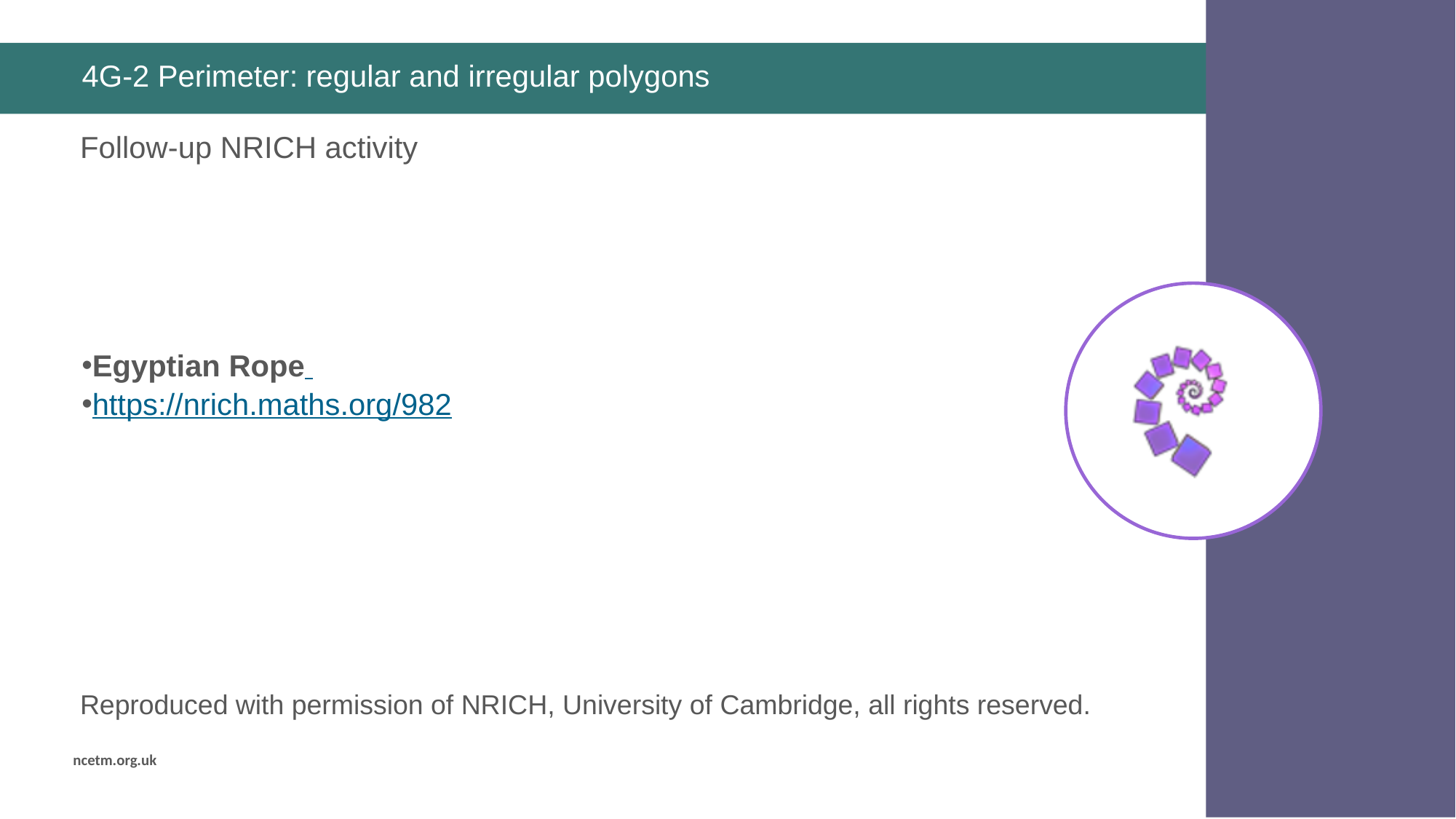

# 4G-2 Perimeter: regular and irregular polygons

Egyptian Rope
https://nrich.maths.org/982